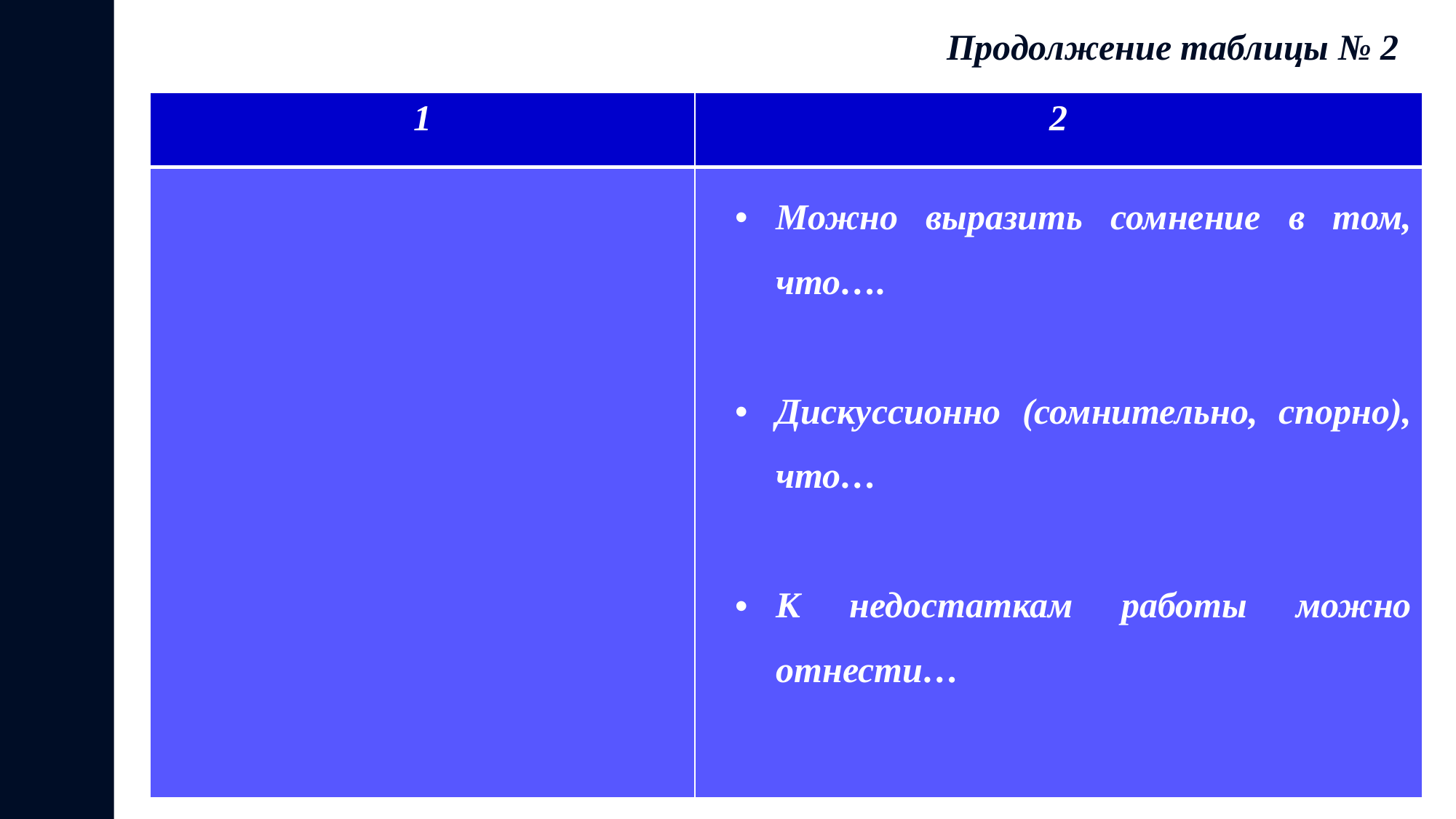

Продолжение таблицы № 2
| 1 | 2 |
| --- | --- |
|  | Можно выразить сомнение в том, что…. Дискуссионно (сомнительно, спорно), что… К недостаткам работы можно отнести… |